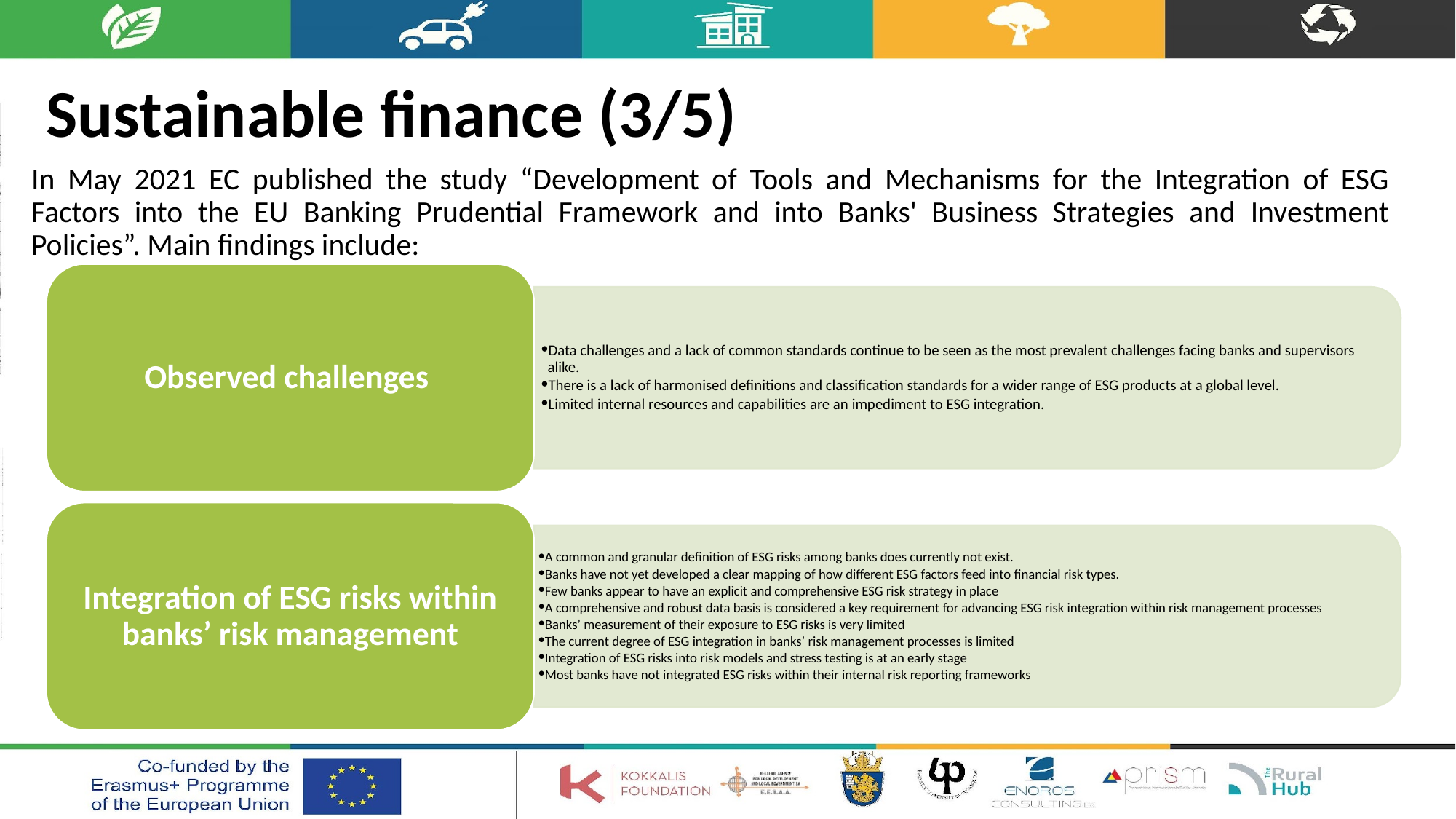

# Sustainable finance (3/5)
In May 2021 EC published the study “Development of Tools and Mechanisms for the Integration of ESG Factors into the EU Banking Prudential Framework and into Banks' Business Strategies and Investment Policies”. Main findings include:

Observed challenges
Data challenges and a lack of common standards continue to be seen as the most prevalent challenges facing banks and supervisors alike.
There is a lack of harmonised definitions and classification standards for a wider range of ESG products at a global level.
Limited internal resources and capabilities are an impediment to ESG integration.

Integration of ESG risks within banks’ risk management
A common and granular definition of ESG risks among banks does currently not exist.
Banks have not yet developed a clear mapping of how different ESG factors feed into financial risk types.
Few banks appear to have an explicit and comprehensive ESG risk strategy in place
A comprehensive and robust data basis is considered a key requirement for advancing ESG risk integration within risk management processes
Banks’ measurement of their exposure to ESG risks is very limited
The current degree of ESG integration in banks’ risk management processes is limited
Integration of ESG risks into risk models and stress testing is at an early stage
Most banks have not integrated ESG risks within their internal risk reporting frameworks